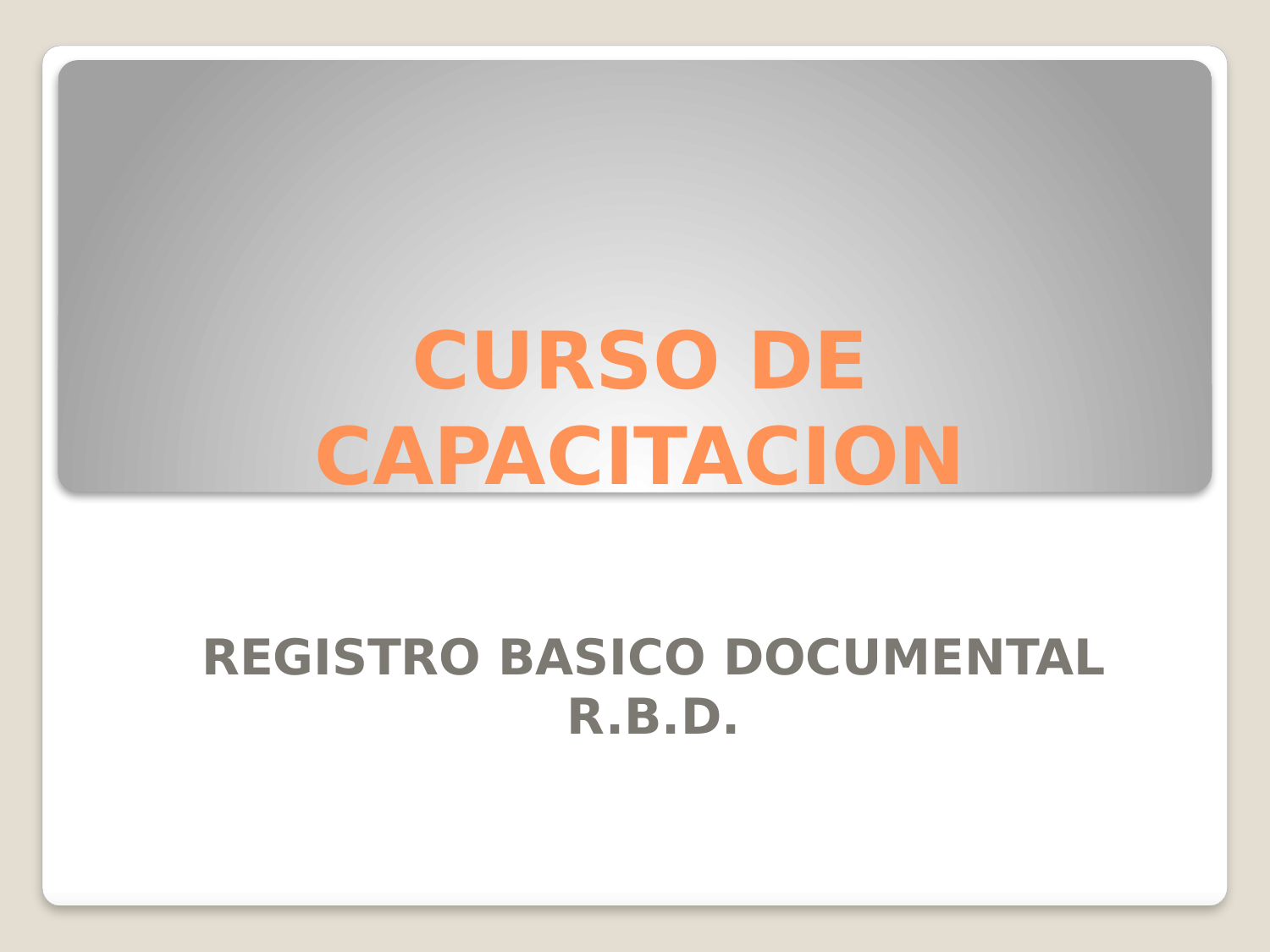

# CURSO DE CAPACITACION

REGISTRO BASICO DOCUMENTAL
R.B.D.